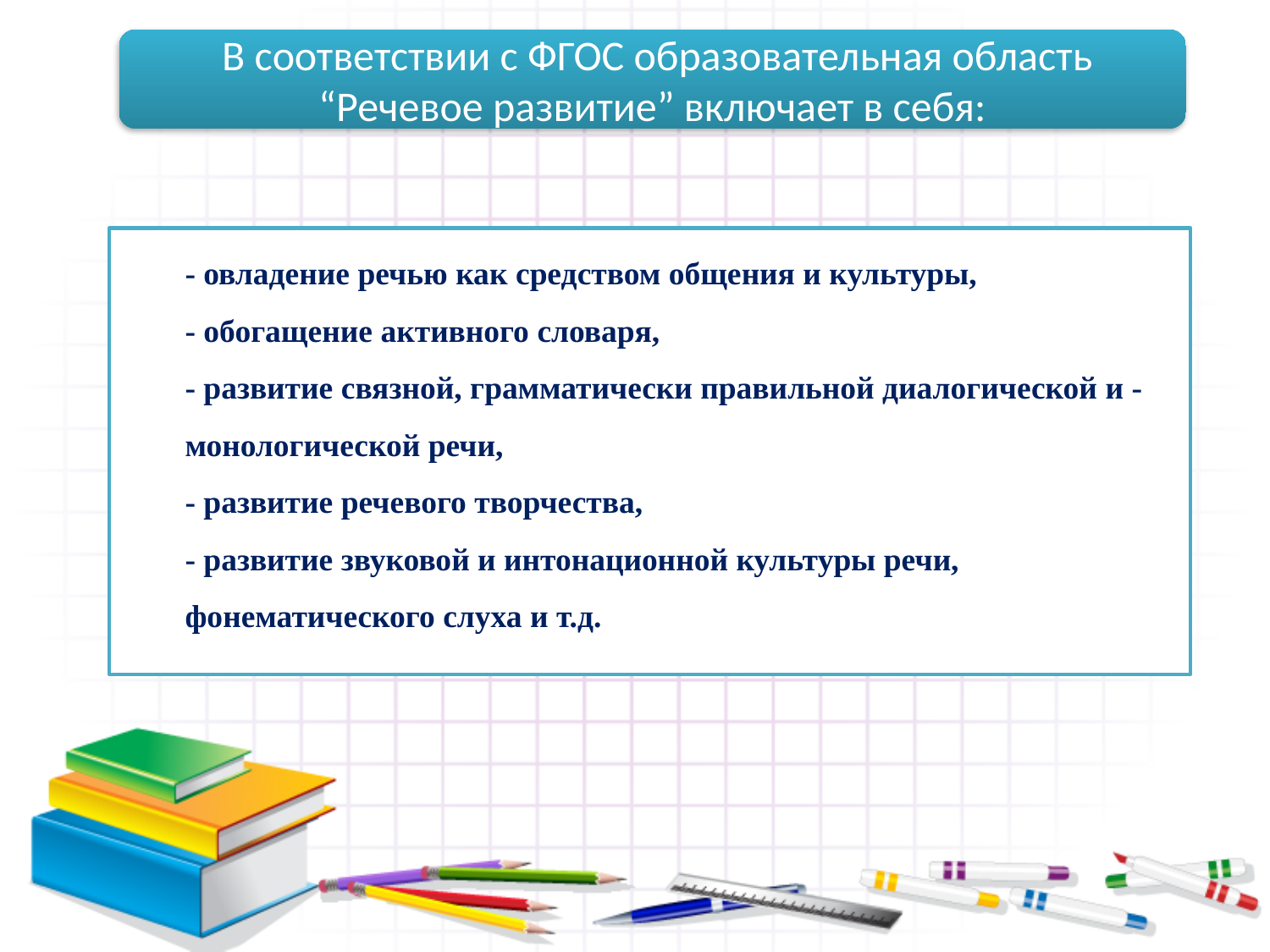

В соответствии с ФГОС образовательная область “Речевое развитие” включает в себя:
- овладение речью как средством общения и культуры,
- обогащение активного словаря,
- развитие связной, грамматически правильной диалогической и -монологической речи,
- развитие речевого творчества,
- развитие звуковой и интонационной культуры речи, фонематического слуха и т.д.